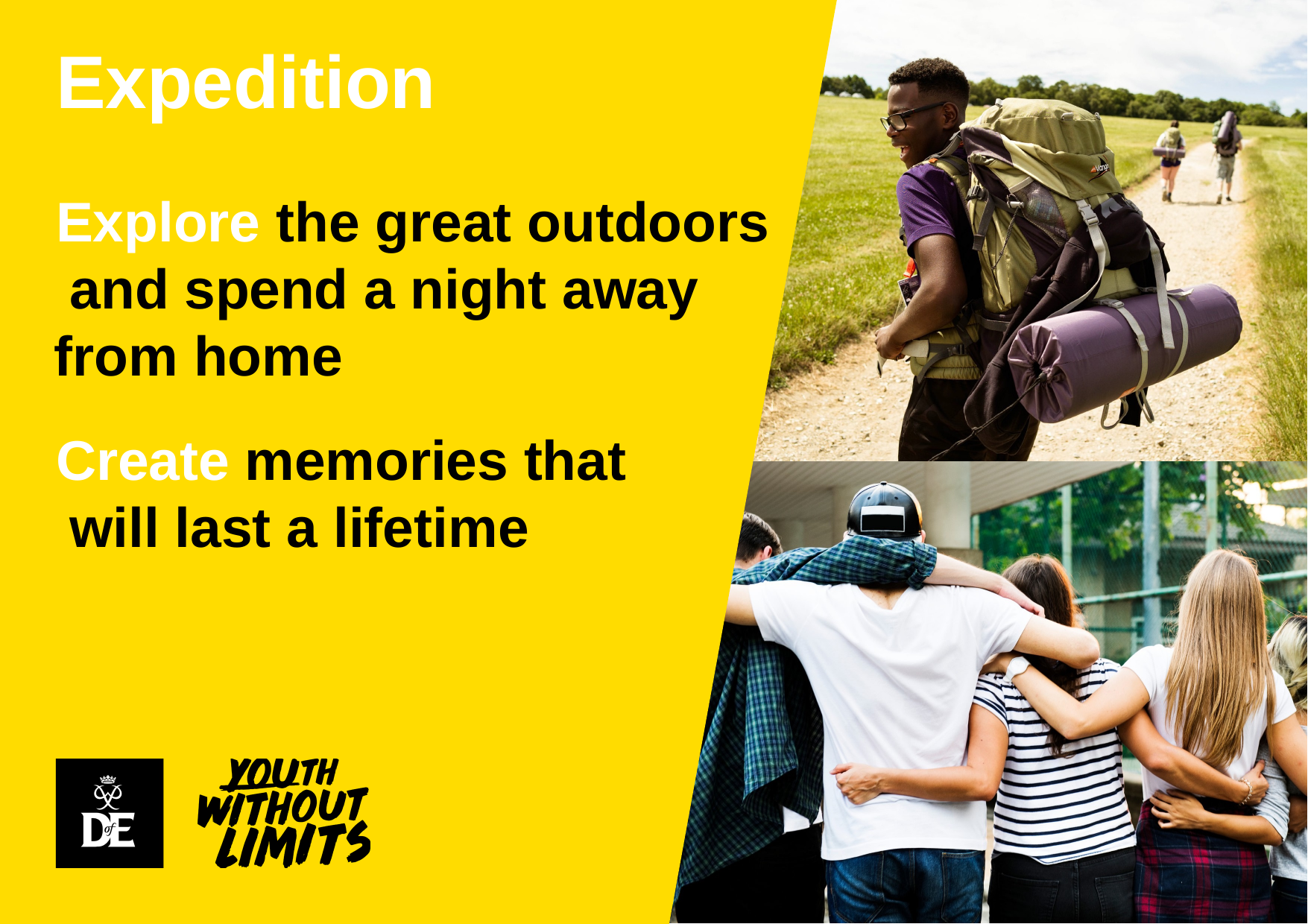

# Expedition
Explore the great outdoors  and spend a night away  from home
Create memories that  will last a lifetime